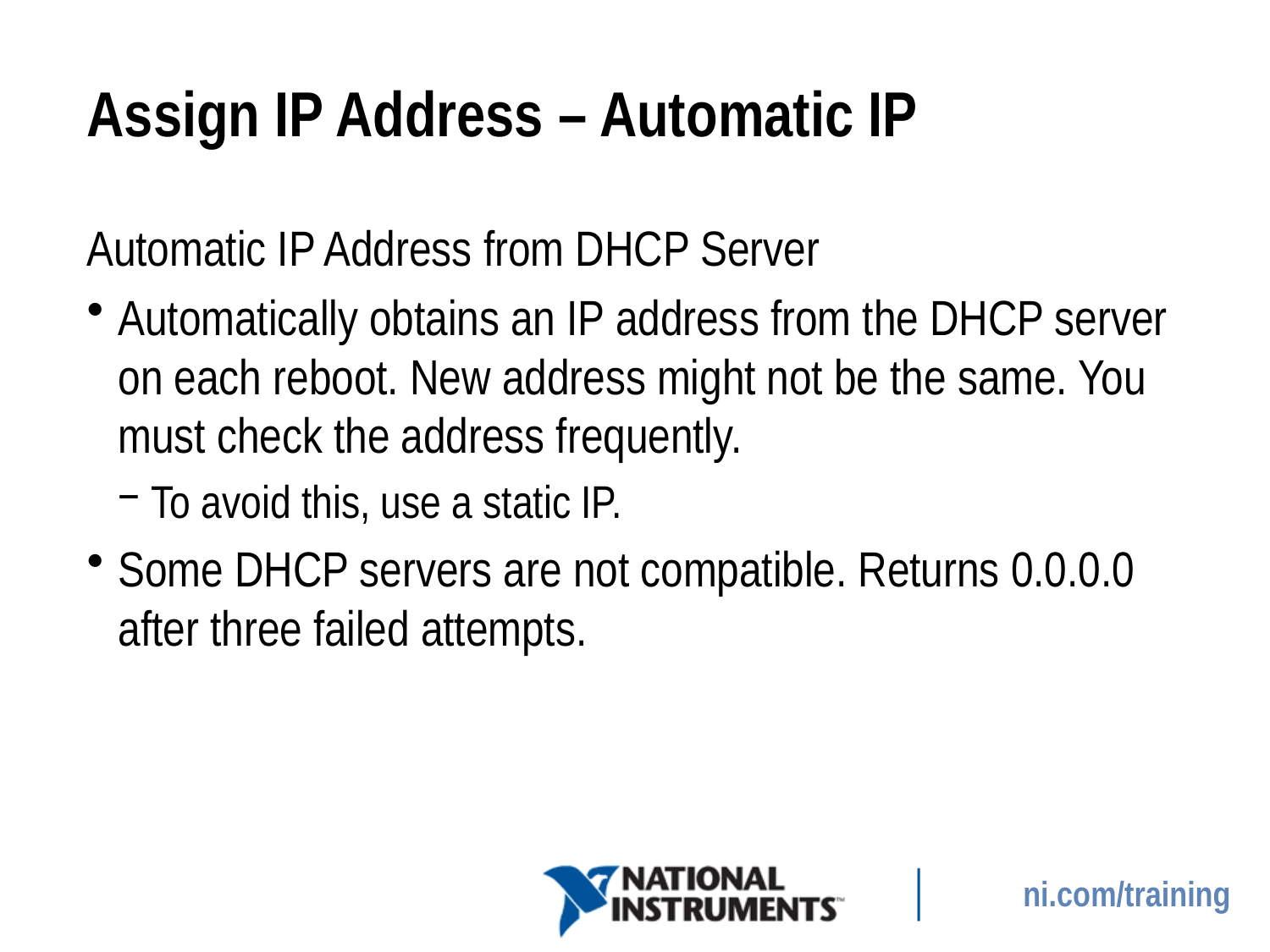

# Assign IP Address – Automatic IP
Automatic IP Address from DHCP Server
Automatically obtains an IP address from the DHCP server  on each reboot. New address might not be the same. You must check the address frequently.
To avoid this, use a static IP.
Some DHCP servers are not compatible. Returns 0.0.0.0 after three failed attempts.
17